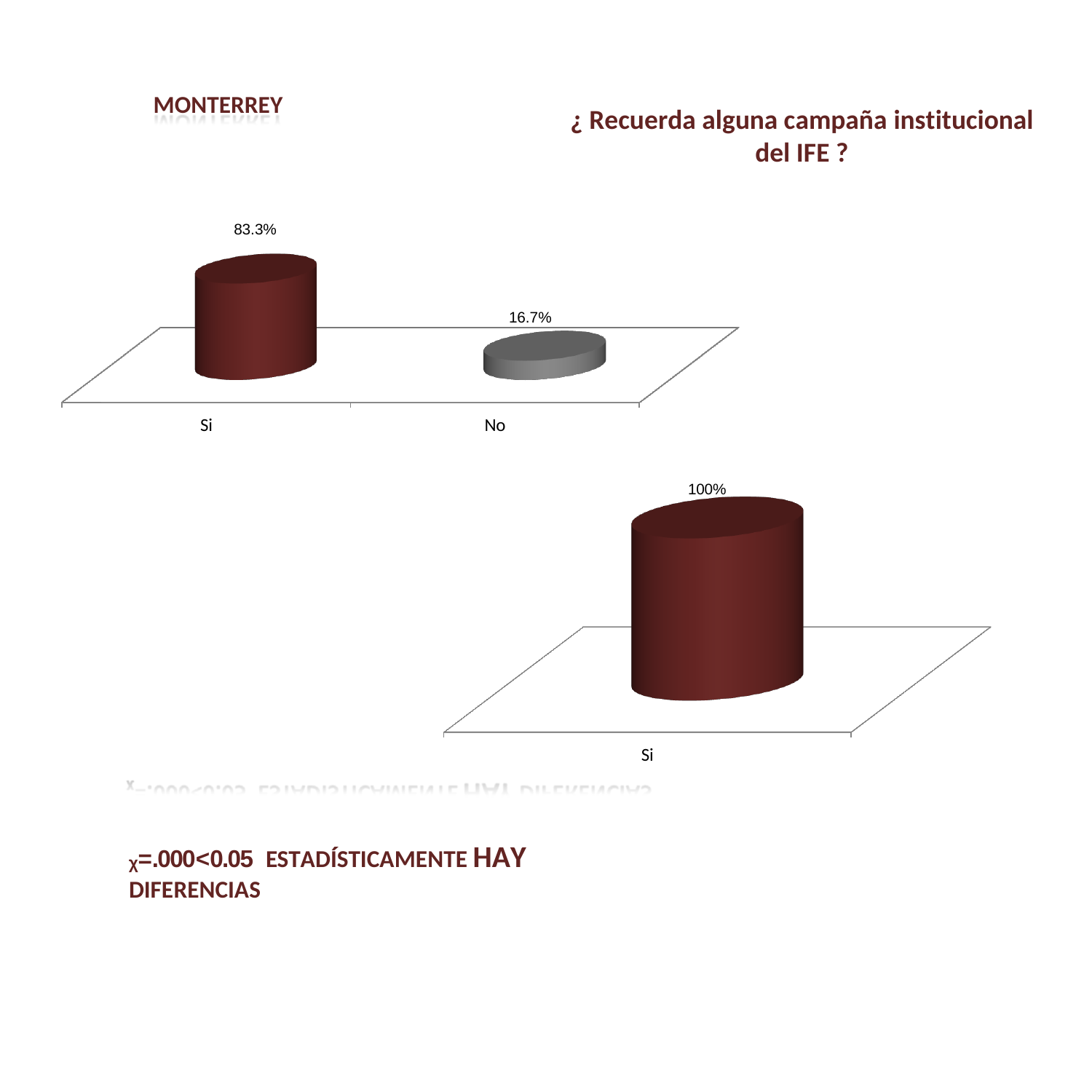

# ¿ Recuerda alguna campaña institucional del IFE ?
MONTERREY

83.3%
16.7%

Si
No

100%

Si

ᵪ=.000<0.05  ESTADÍSTICAMENTE HAY DIFERENCIAS